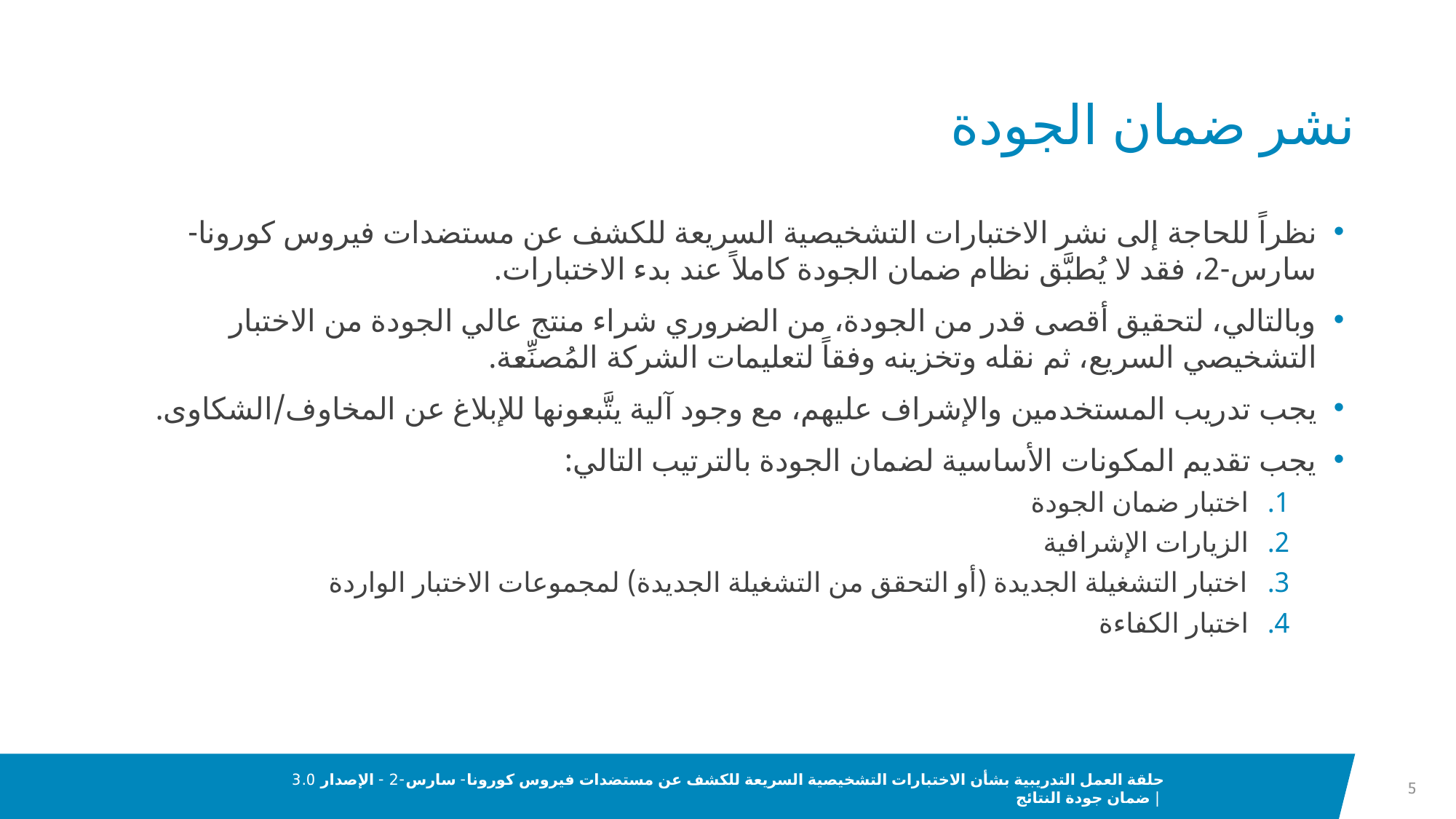

# نشر ضمان الجودة
نظراً للحاجة إلى نشر الاختبارات التشخيصية السريعة للكشف عن مستضدات فيروس كورونا-سارس-2، فقد لا يُطبَّق نظام ضمان الجودة كاملاً عند بدء الاختبارات.
وبالتالي، لتحقيق أقصى قدر من الجودة، من الضروري شراء منتج عالي الجودة من الاختبار التشخيصي السريع، ثم نقله وتخزينه وفقاً لتعليمات الشركة المُصنِّعة.
يجب تدريب المستخدمين والإشراف عليهم، مع وجود آلية يتَّبعونها للإبلاغ عن المخاوف/الشكاوى.
يجب تقديم المكونات الأساسية لضمان الجودة بالترتيب التالي:
اختبار ضمان الجودة
الزيارات الإشرافية
اختبار التشغيلة الجديدة (أو التحقق من التشغيلة الجديدة) لمجموعات الاختبار الواردة
اختبار الكفاءة

5
حلقة العمل التدريبية بشأن الاختبارات التشخيصية السريعة للكشف عن مستضدات فيروس كورونا- سارس-2 - الإصدار 3.0 | ضمان جودة النتائج